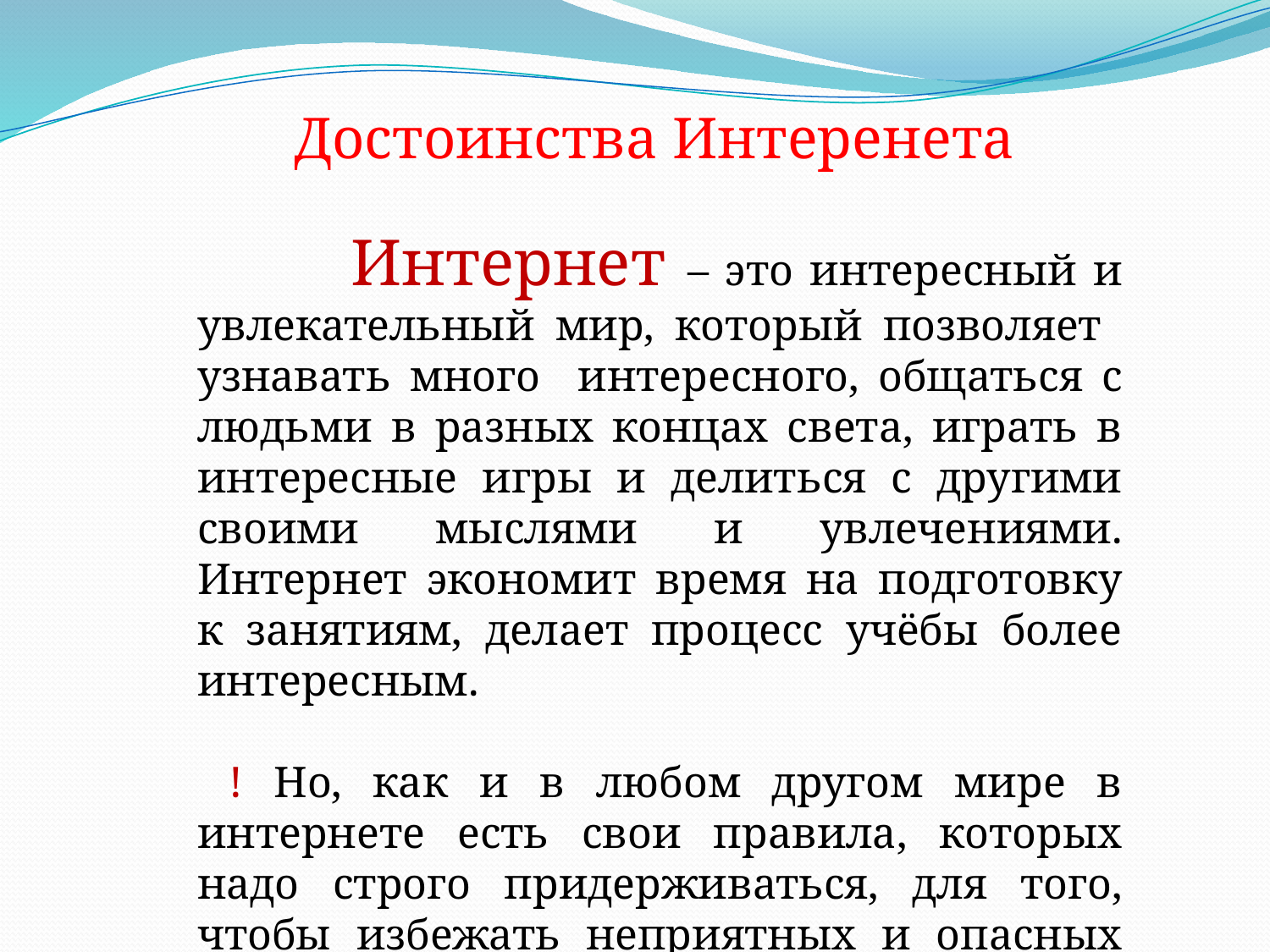

Достоинства Интеренета
       Интернет – это интересный и увлекательный мир, который позволяет  узнавать много  интересного, общаться с людьми в разных концах света, играть в интересные игры и делиться с другими своими мыслями и увлечениями. Интернет экономит время на подготовку к занятиям, делает процесс учёбы более интересным.

 ! Но, как и в любом другом мире в интернете есть свои правила, которых надо строго придерживаться, для того, чтобы избежать неприятных и опасных ситуаций.